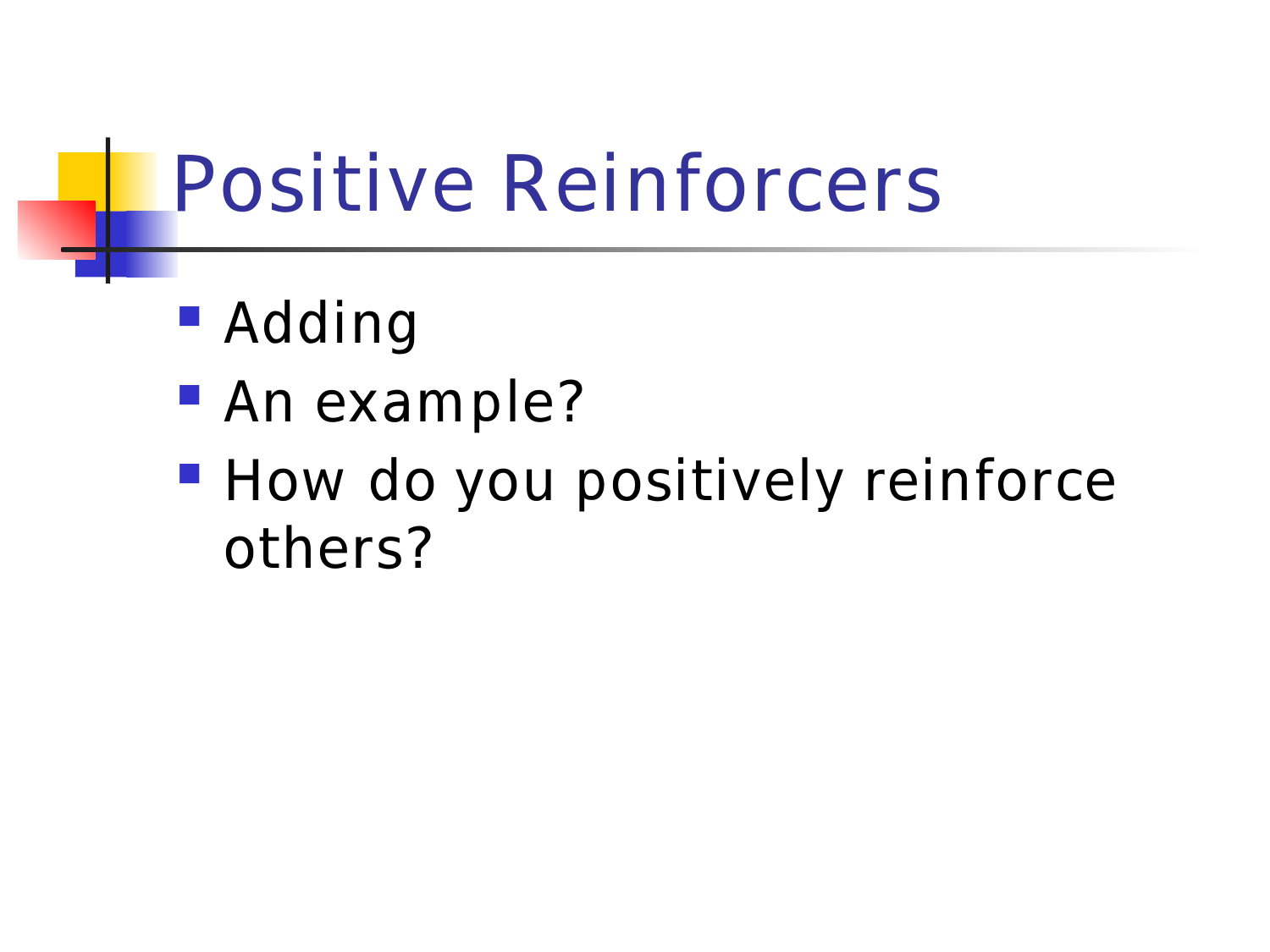

# Positive Reinforcers
Adding
An example?
How do you positively reinforce others?